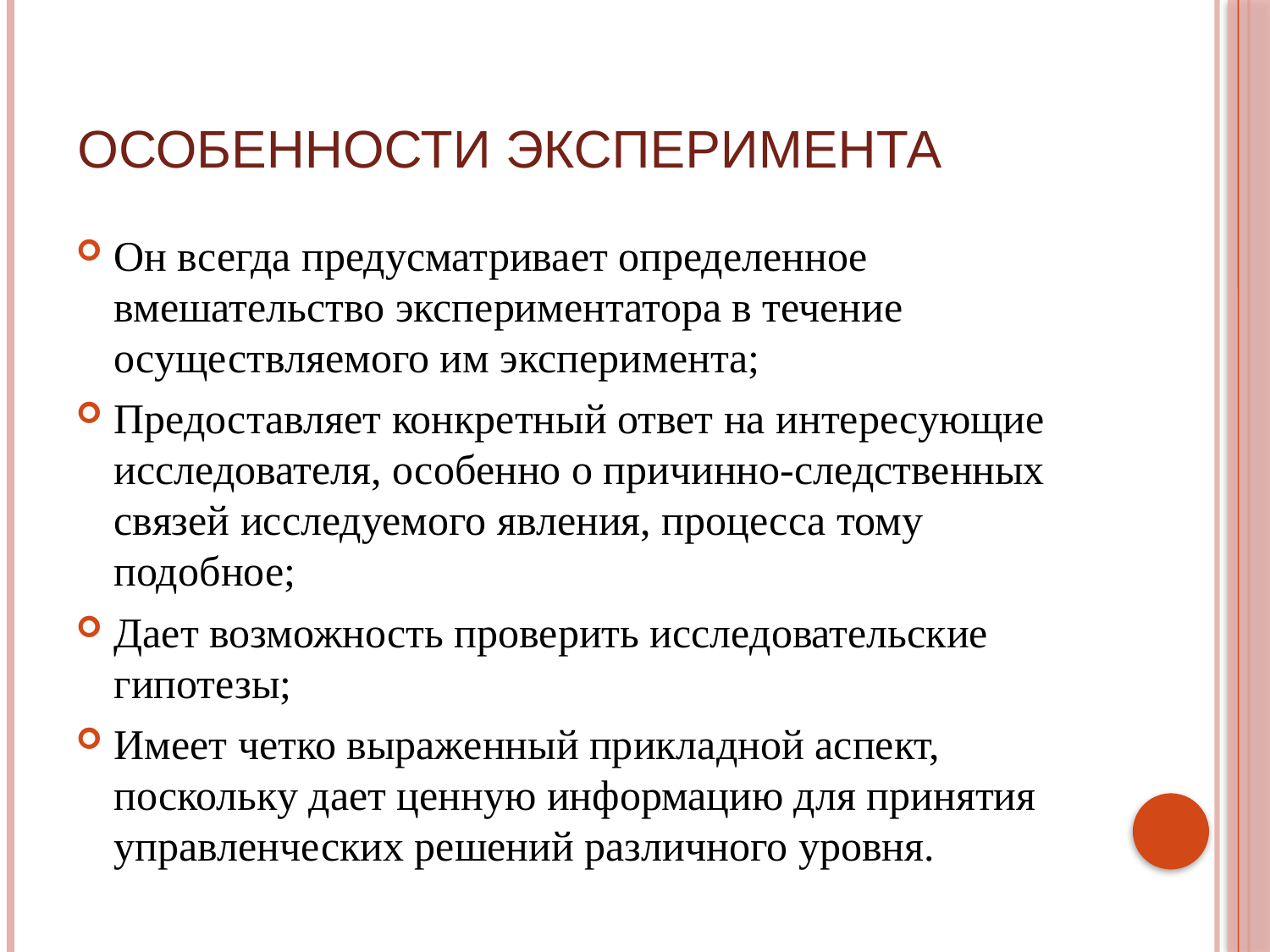

# Особенности эксперимента
Он всегда предусматривает определенное вмешательство экспериментатора в течение осуществляемого им эксперимента;
Предоставляет конкретный ответ на интересующие исследователя, особенно о причинно-следственных связей исследуемого явления, процесса тому подобное;
Дает возможность проверить исследовательские гипотезы;
Имеет четко выраженный прикладной аспект, поскольку дает ценную информацию для принятия управленческих решений различного уровня.